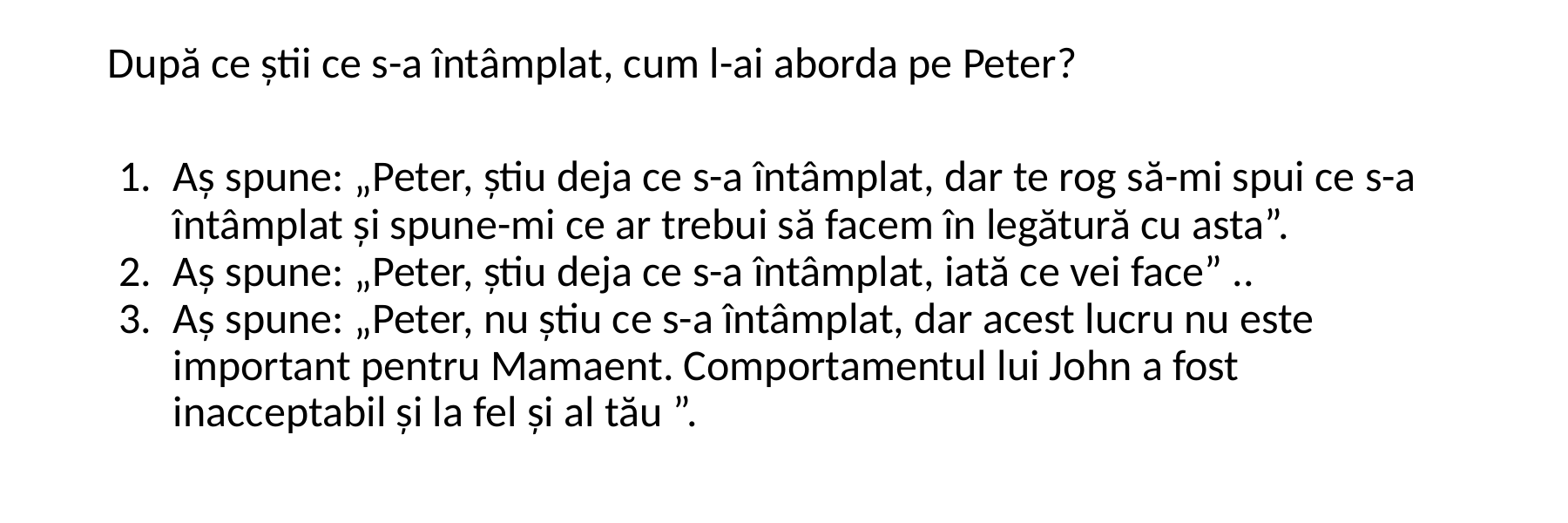

După ce știi ce s-a întâmplat, cum l-ai aborda pe Peter?

Aș spune: „Peter, știu deja ce s-a întâmplat, dar te rog să-mi spui ce s-a întâmplat și spune-mi ce ar trebui să facem în legătură cu asta”.
Aș spune: „Peter, știu deja ce s-a întâmplat, iată ce vei face” ..
Aș spune: „Peter, nu știu ce s-a întâmplat, dar acest lucru nu este important pentru Mamaent. Comportamentul lui John a fost inacceptabil și la fel și al tău ”.